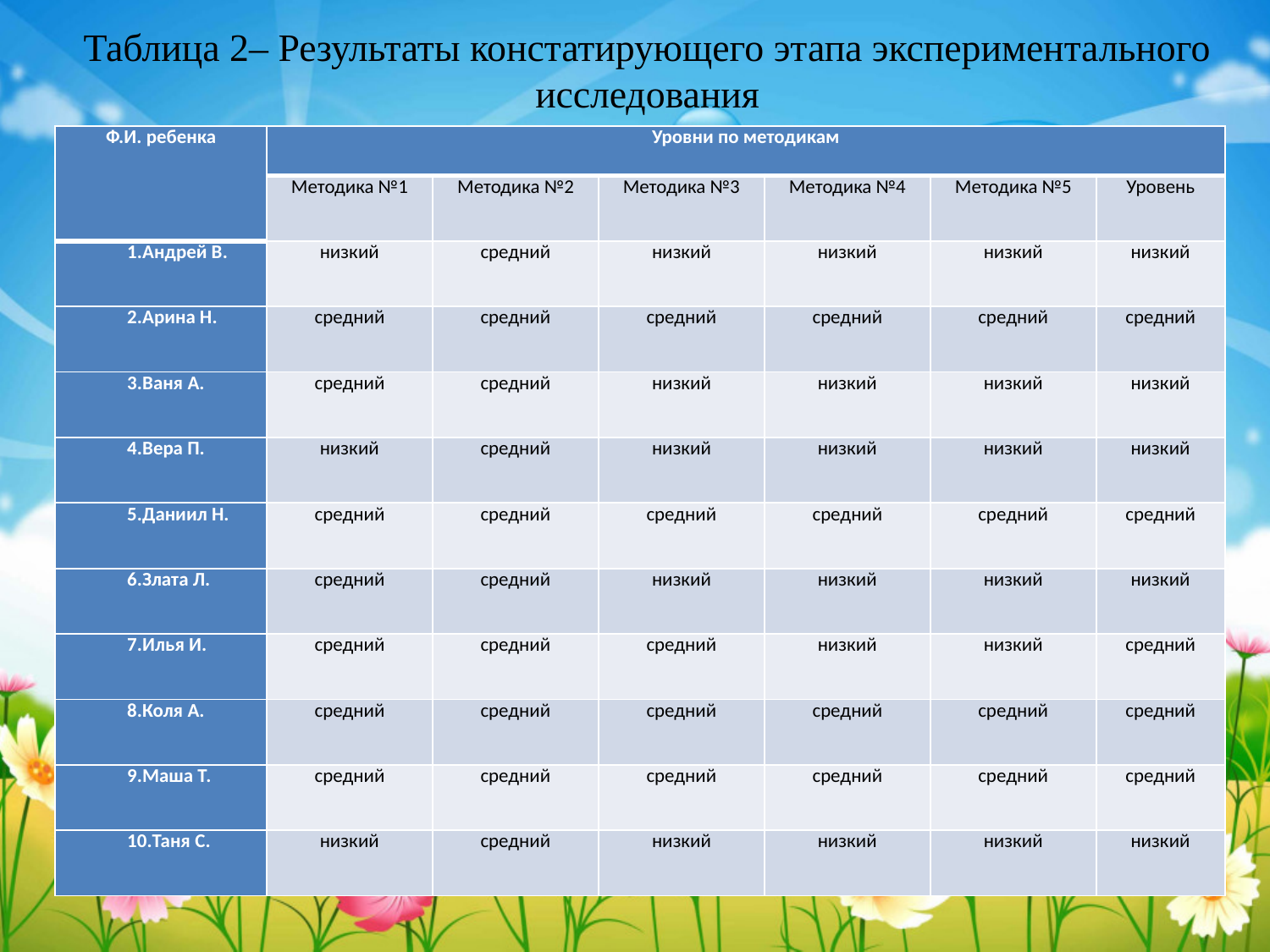

Таблица 2– Результаты констатирующего этапа экспериментального исследования

| Ф.И. ребенка | Уровни по методикам |  |  |  |  |  |
| --- | --- | --- | --- | --- | --- | --- |
|  | Методика №1 | Методика №2 | Методика №3 | Методика №4 | Методика №5 | Уровень |
| 1.Андрей В. | низкий | средний | низкий | низкий | низкий | низкий |
| 2.Арина Н. | средний | средний | средний | средний | средний | средний |
| 3.Ваня А. | средний | средний | низкий | низкий | низкий | низкий |
| 4.Вера П. | низкий | средний | низкий | низкий | низкий | низкий |
| 5.Даниил Н. | средний | средний | средний | средний | средний | средний |
| 6.Злата Л. | средний | средний | низкий | низкий | низкий | низкий |
| 7.Илья И. | средний | средний | средний | низкий | низкий | средний |
| 8.Коля А. | средний | средний | средний | средний | средний | средний |
| 9.Маша Т. | средний | средний | средний | средний | средний | средний |
| 10.Таня С. | низкий | средний | низкий | низкий | низкий | низкий |